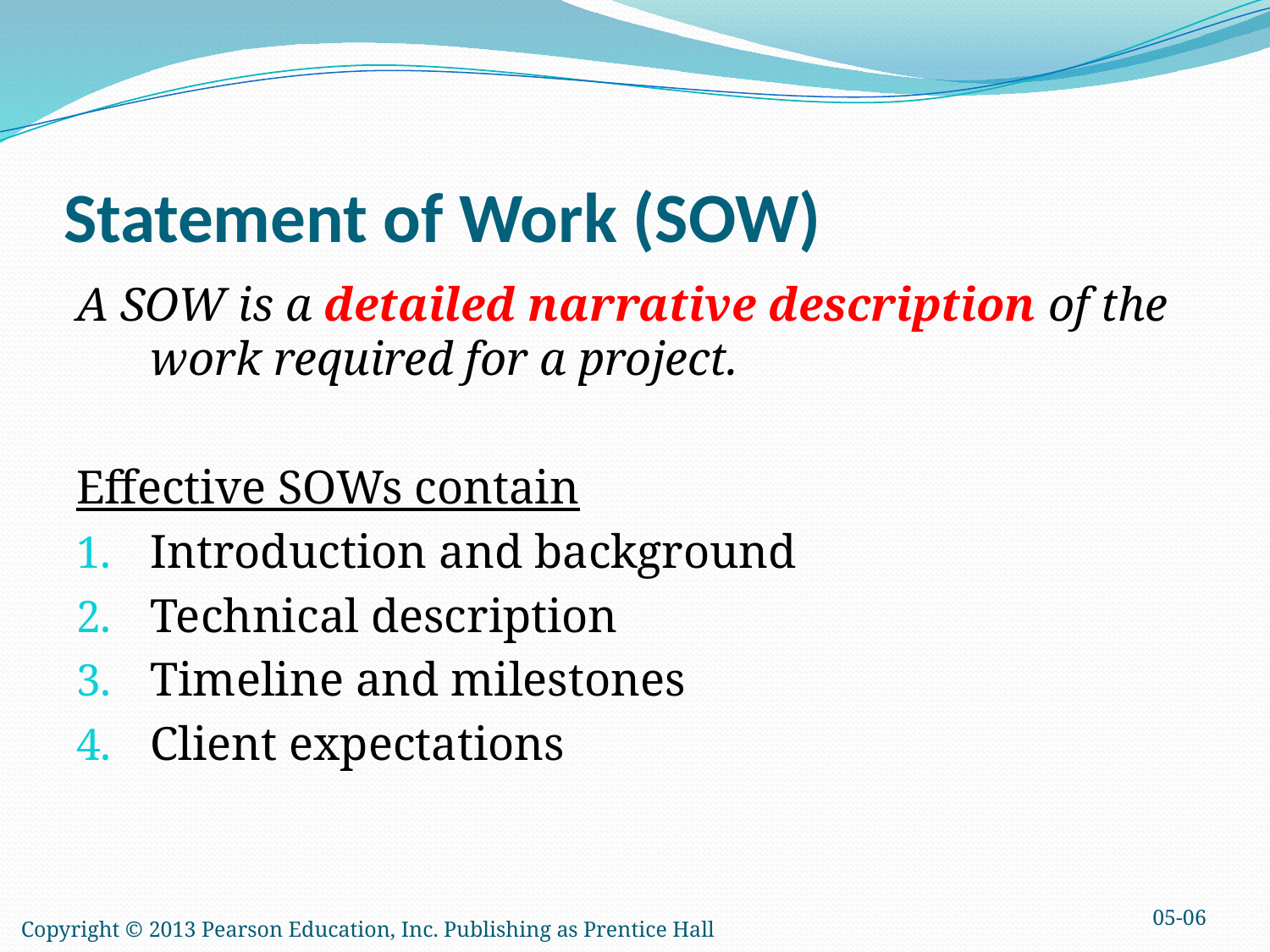

# Statement of Work (SOW)
A SOW is a detailed narrative description of the work required for a project.

Effective SOWs contain
Introduction and background
Technical description
Timeline and milestones
Client expectations
05-06